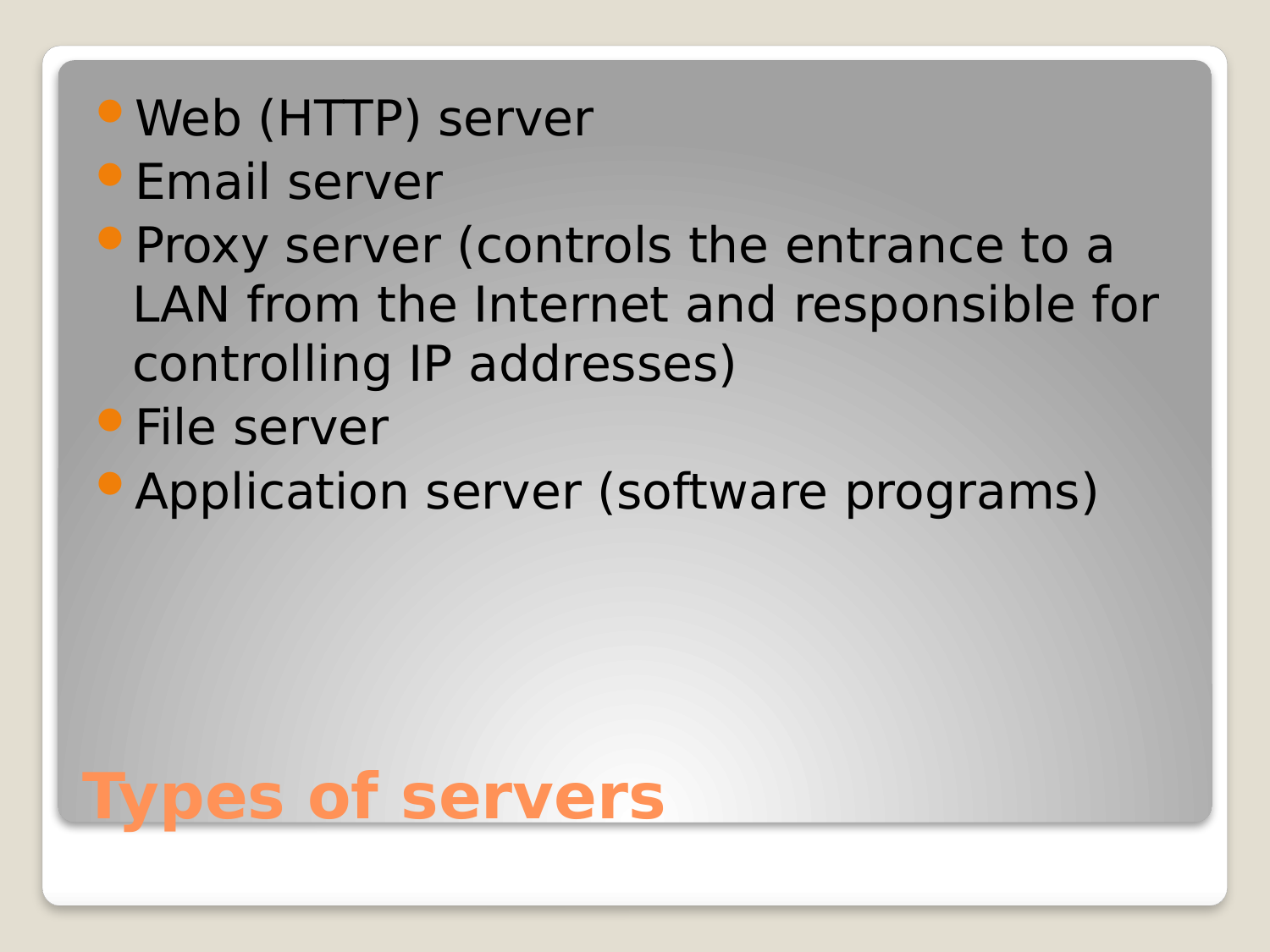

Web (HTTP) server
Email server
Proxy server (controls the entrance to a LAN from the Internet and responsible for controlling IP addresses)
File server
Application server (software programs)
# Types of servers